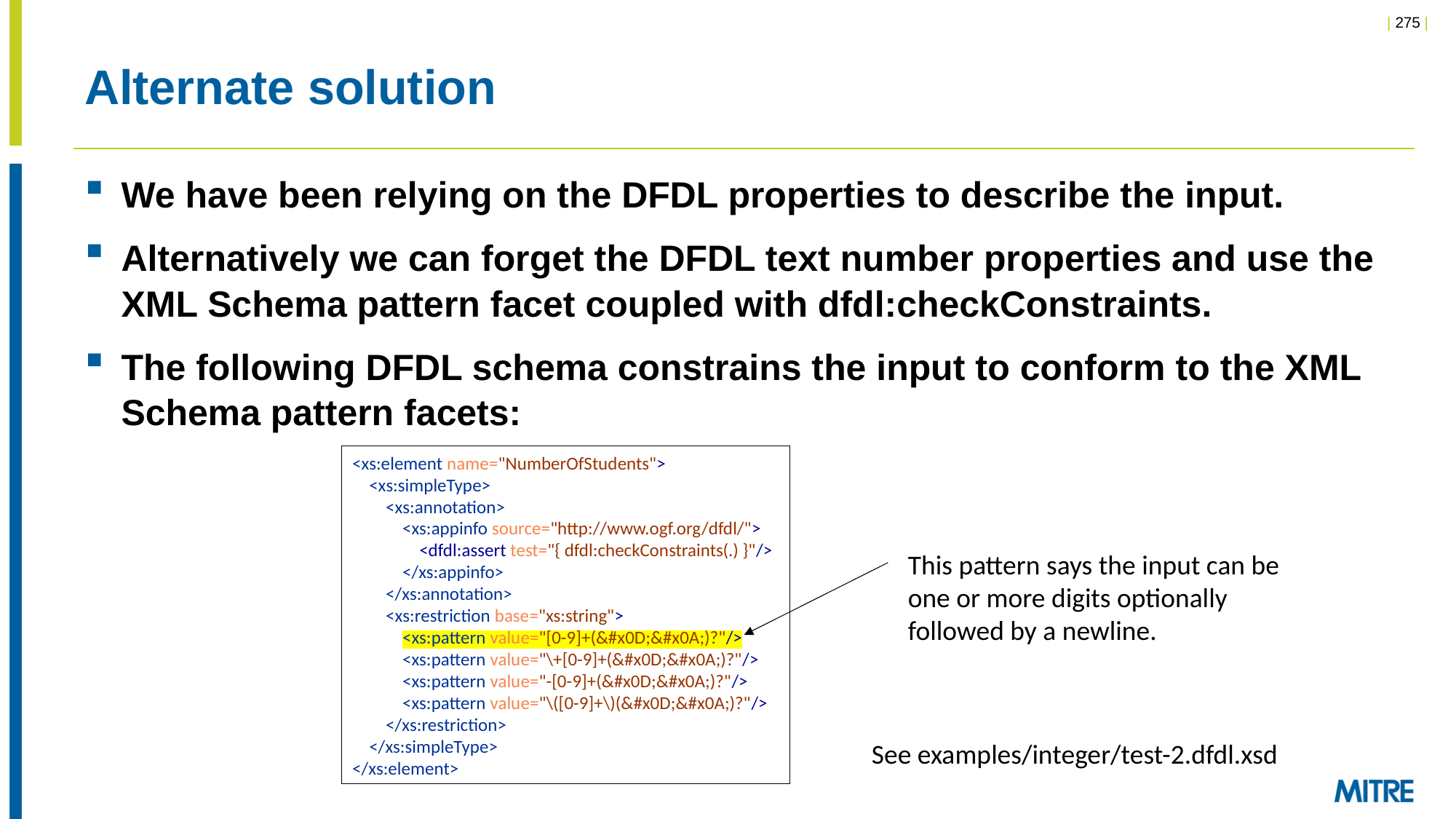

# Alternate solution
We have been relying on the DFDL properties to describe the input.
Alternatively we can forget the DFDL text number properties and use the XML Schema pattern facet coupled with dfdl:checkConstraints.
The following DFDL schema constrains the input to conform to the XML Schema pattern facets:
<xs:element name="NumberOfStudents">
    <xs:simpleType>
        <xs:annotation>
            <xs:appinfo source="http://www.ogf.org/dfdl/">
                <dfdl:assert test="{ dfdl:checkConstraints(.) }"/>
            </xs:appinfo>
        </xs:annotation>
        <xs:restriction base="xs:string">
            <xs:pattern value="[0-9]+(&#x0D;&#x0A;)?"/>
            <xs:pattern value="\+[0-9]+(&#x0D;&#x0A;)?"/>
            <xs:pattern value="-[0-9]+(&#x0D;&#x0A;)?"/>
            <xs:pattern value="\([0-9]+\)(&#x0D;&#x0A;)?"/>
        </xs:restriction>
    </xs:simpleType>
</xs:element>
This pattern says the input can be one or more digits optionally followed by a newline.
See examples/integer/test-2.dfdl.xsd